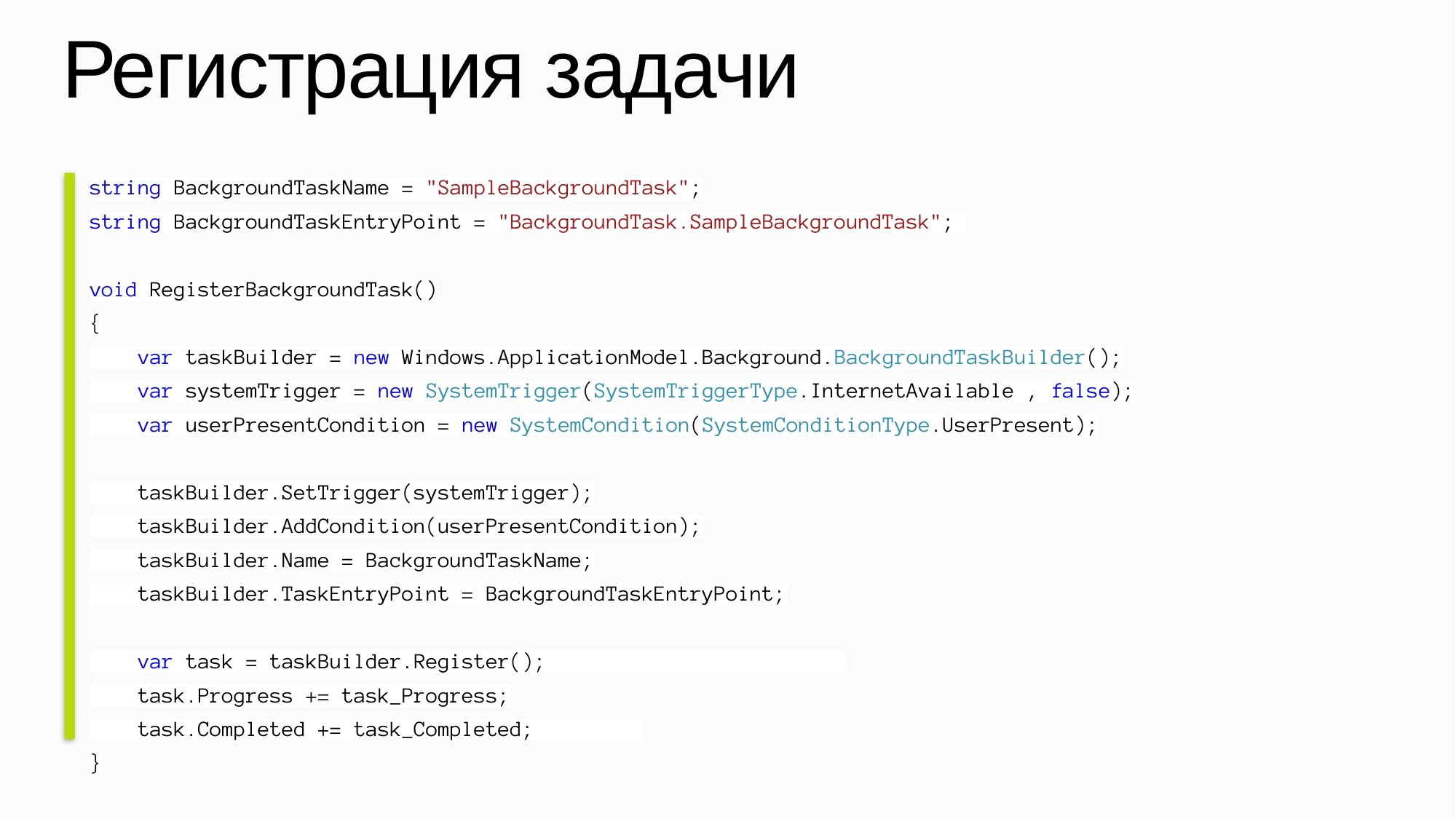

# Регистрация задачи
string BackgroundTaskName = "SampleBackgroundTask";
string BackgroundTaskEntryPoint = "BackgroundTask.SampleBackgroundTask";

void RegisterBackgroundTask()
{
    var taskBuilder = new Windows.ApplicationModel.Background.BackgroundTaskBuilder();
    var systemTrigger = new SystemTrigger(SystemTriggerType.InternetAvailable , false);
    var userPresentCondition = new SystemCondition(SystemConditionType.UserPresent);

    taskBuilder.SetTrigger(systemTrigger);
    taskBuilder.AddCondition(userPresentCondition);
    taskBuilder.Name = BackgroundTaskName;
    taskBuilder.TaskEntryPoint = BackgroundTaskEntryPoint;

    var task = taskBuilder.Register();
    task.Progress += task_Progress;
    task.Completed += task_Completed;
}